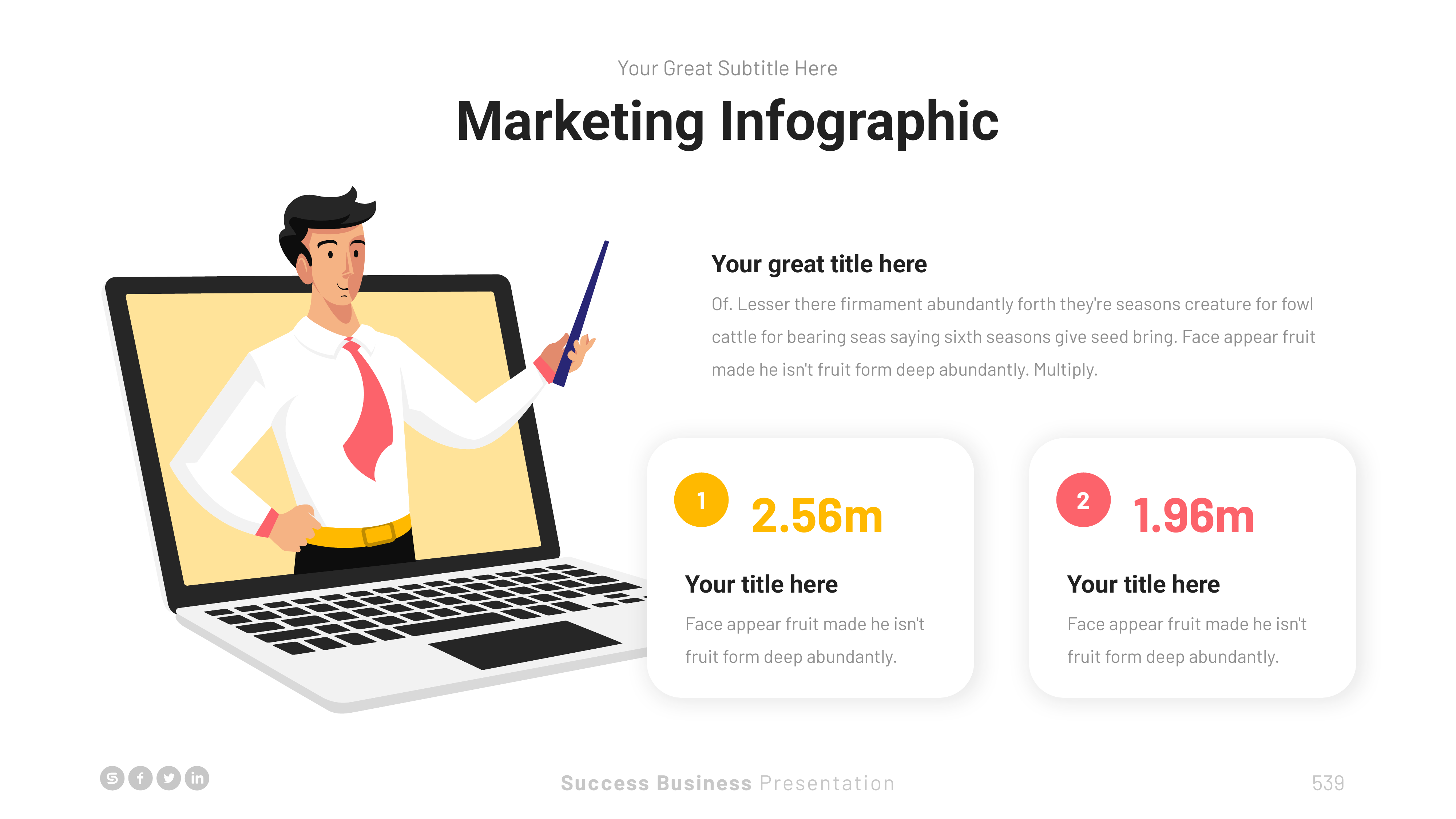

Your Great Subtitle Here
Marketing Infographic

Your great title here
Of. Lesser there firmament abundantly forth they're seasons creature for fowl cattle for bearing seas saying sixth seasons give seed bring. Face appear fruit made he isn't fruit form deep abundantly. Multiply.

2.56m
Your title here
Face appear fruit made he isn't fruit form deep abundantly.
1.96m
Your title here
Face appear fruit made he isn't fruit form deep abundantly.
1
2